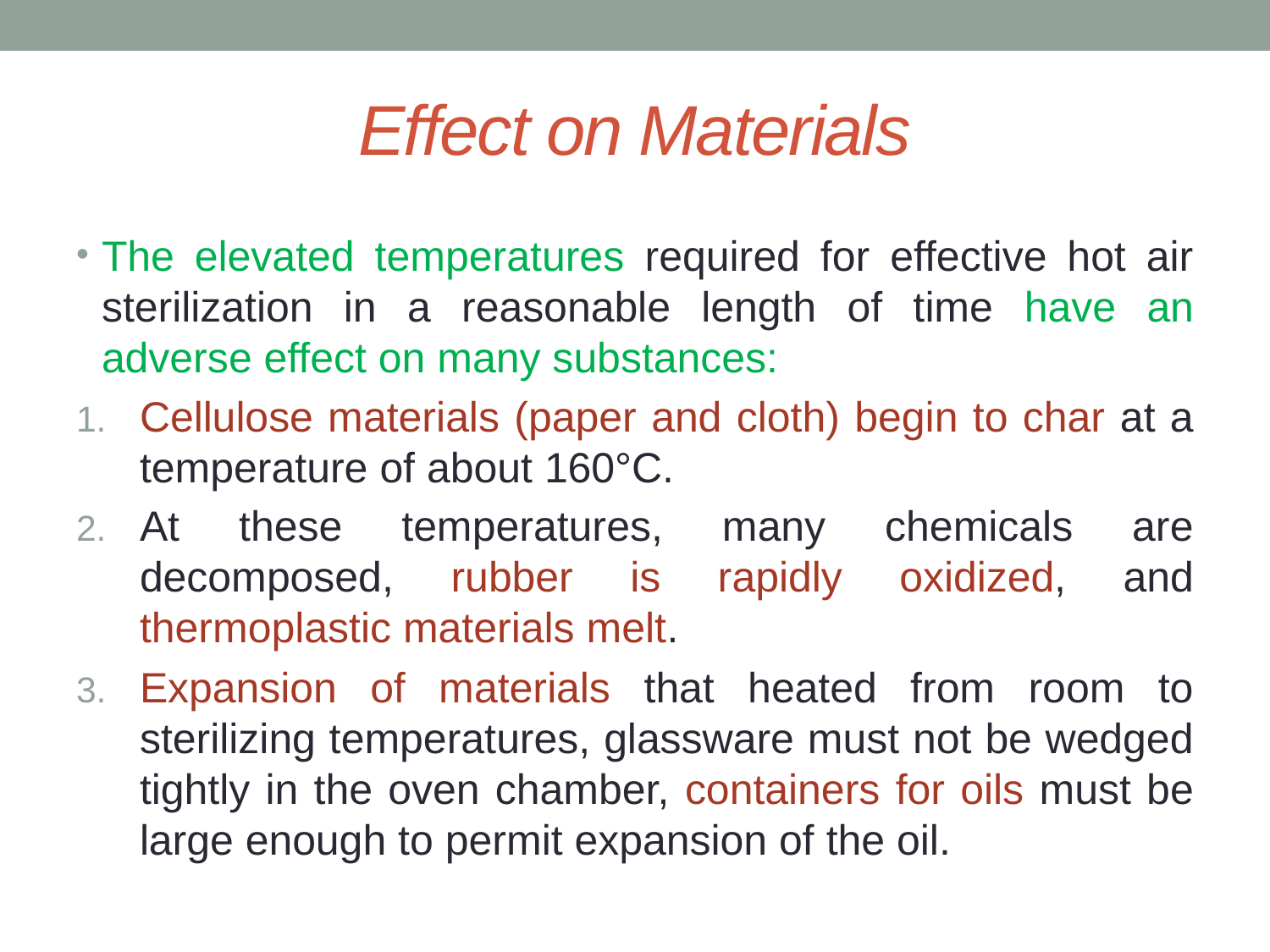

# Effect on Materials
The elevated temperatures required for effective hot air sterilization in a reasonable length of time have an adverse effect on many substances:
Cellulose materials (paper and cloth) begin to char at a temperature of about 160°C.
At these temperatures, many chemicals are decomposed, rubber is rapidly oxidized, and thermoplastic materials melt.
Expansion of materials that heated from room to sterilizing temperatures, glassware must not be wedged tightly in the oven chamber, containers for oils must be large enough to permit expansion of the oil.